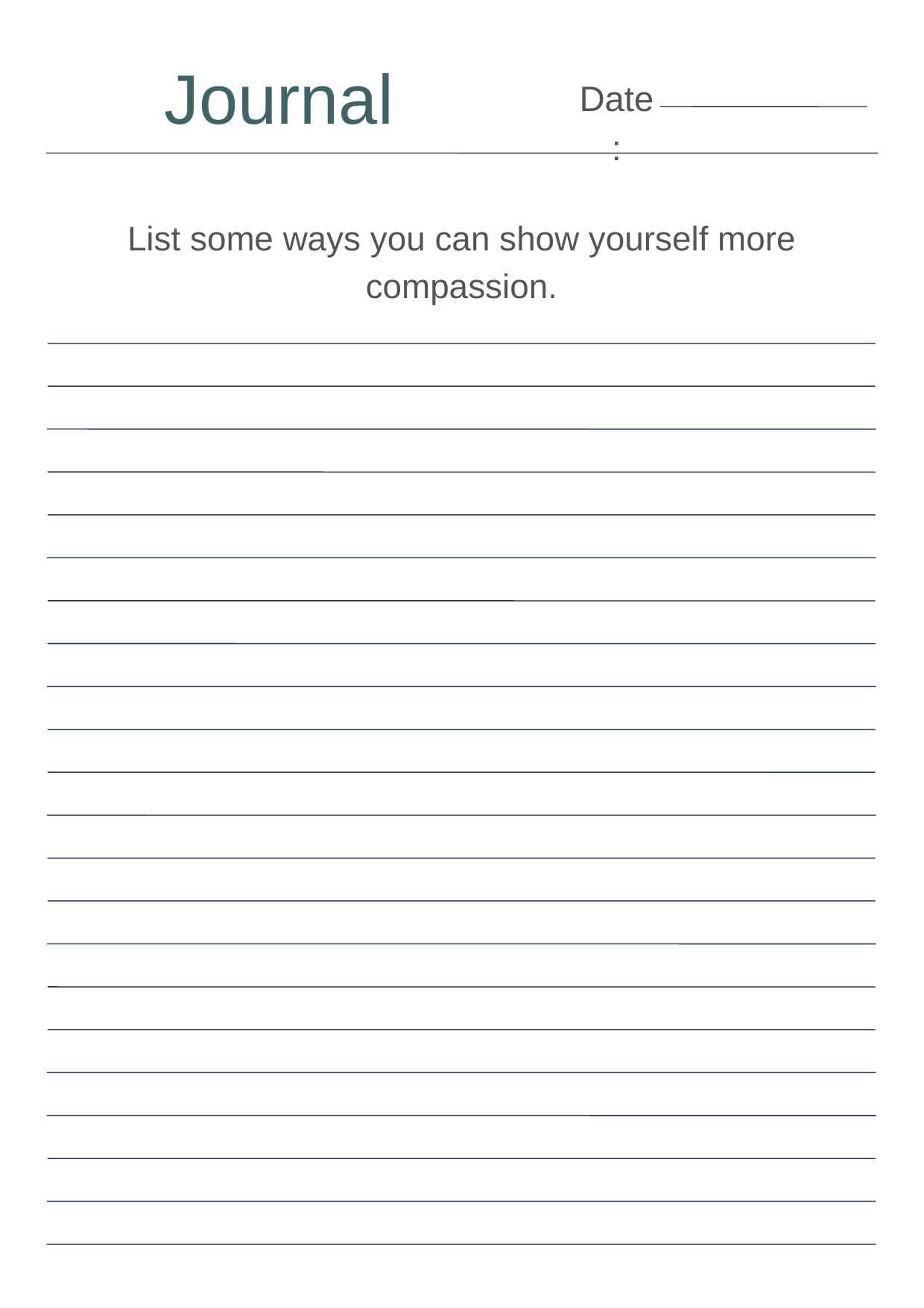

Journal
Date:

List some ways you can show yourself more compassion.